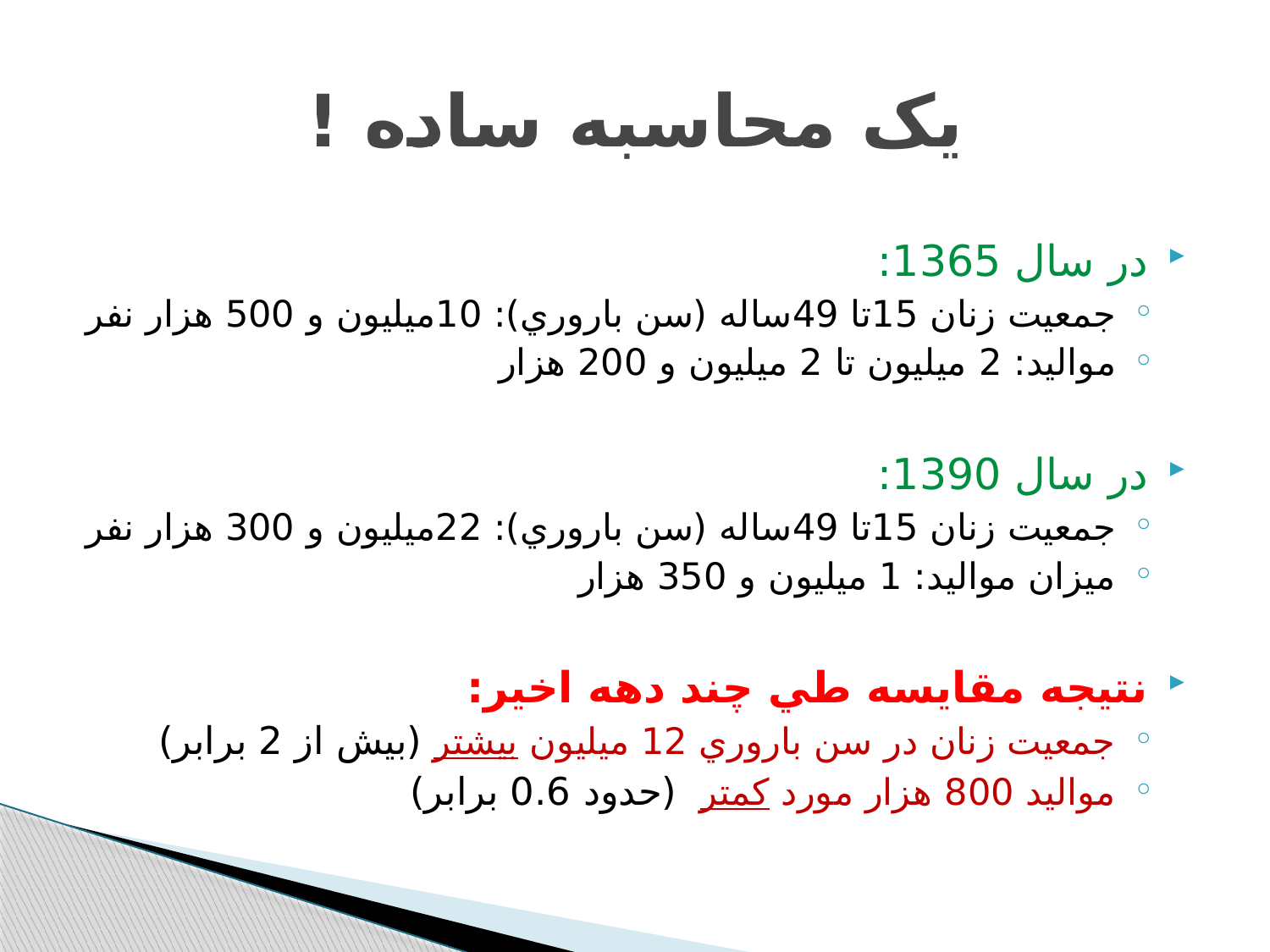

# يک محاسبه ساده !
در سال 1365:
جمعيت زنان 15تا 49ساله (سن باروري): 10ميليون و 500 هزار نفر
مواليد: 2 ميليون تا 2 ميليون و 200 هزار

در سال 1390:
جمعيت زنان 15تا 49ساله (سن باروري): 22ميليون و 300 هزار نفر
ميزان مواليد: 1 ميليون و 350 هزار

نتيجه مقايسه طي چند دهه اخير:
جمعيت زنان در سن باروري 12 ميليون بيشتر (بیش از 2 برابر)
مواليد 800 هزار مورد كمتر  (حدود 0.6 برابر)